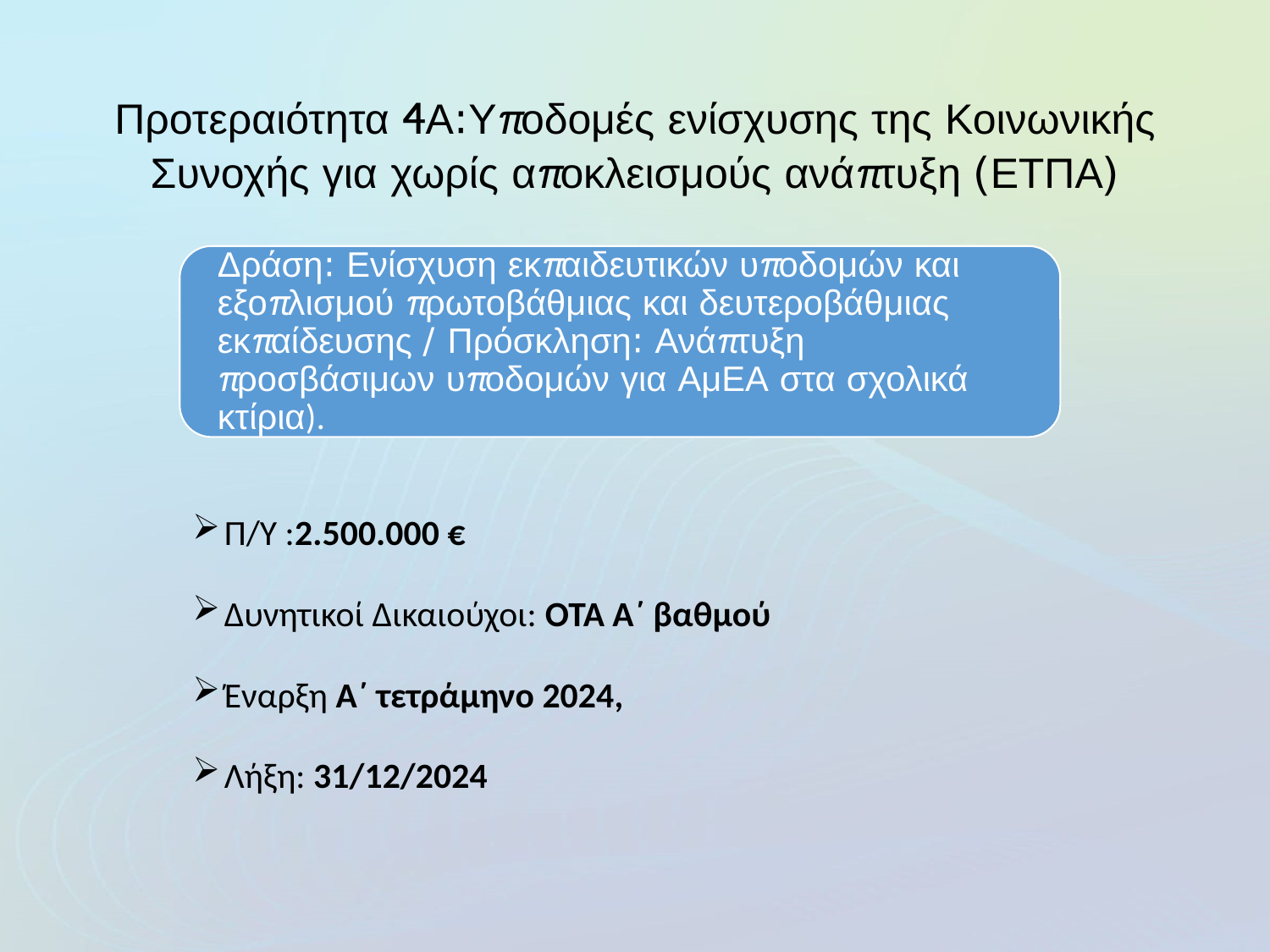

# Προτεραιότητα 4Α:Υποδομές ενίσχυσης της Κοινωνικής Συνοχής για χωρίς αποκλεισμούς ανάπτυξη (ΕΤΠΑ)

Δράση: Ενίσχυση εκπαιδευτικών υποδομών και εξοπλισμού πρωτοβάθμιας και δευτεροβάθμιας εκπαίδευσης / Πρόσκληση: Ανάπτυξη προσβάσιμων υποδομών για ΑμΕΑ στα σχολικά κτίρια).
Π/Υ :2.500.000 €
Δυνητικοί Δικαιούχοι: ΟΤΑ Α΄ βαθμού
Έναρξη Α΄ τετράμηνο 2024,
Λήξη: 31/12/2024